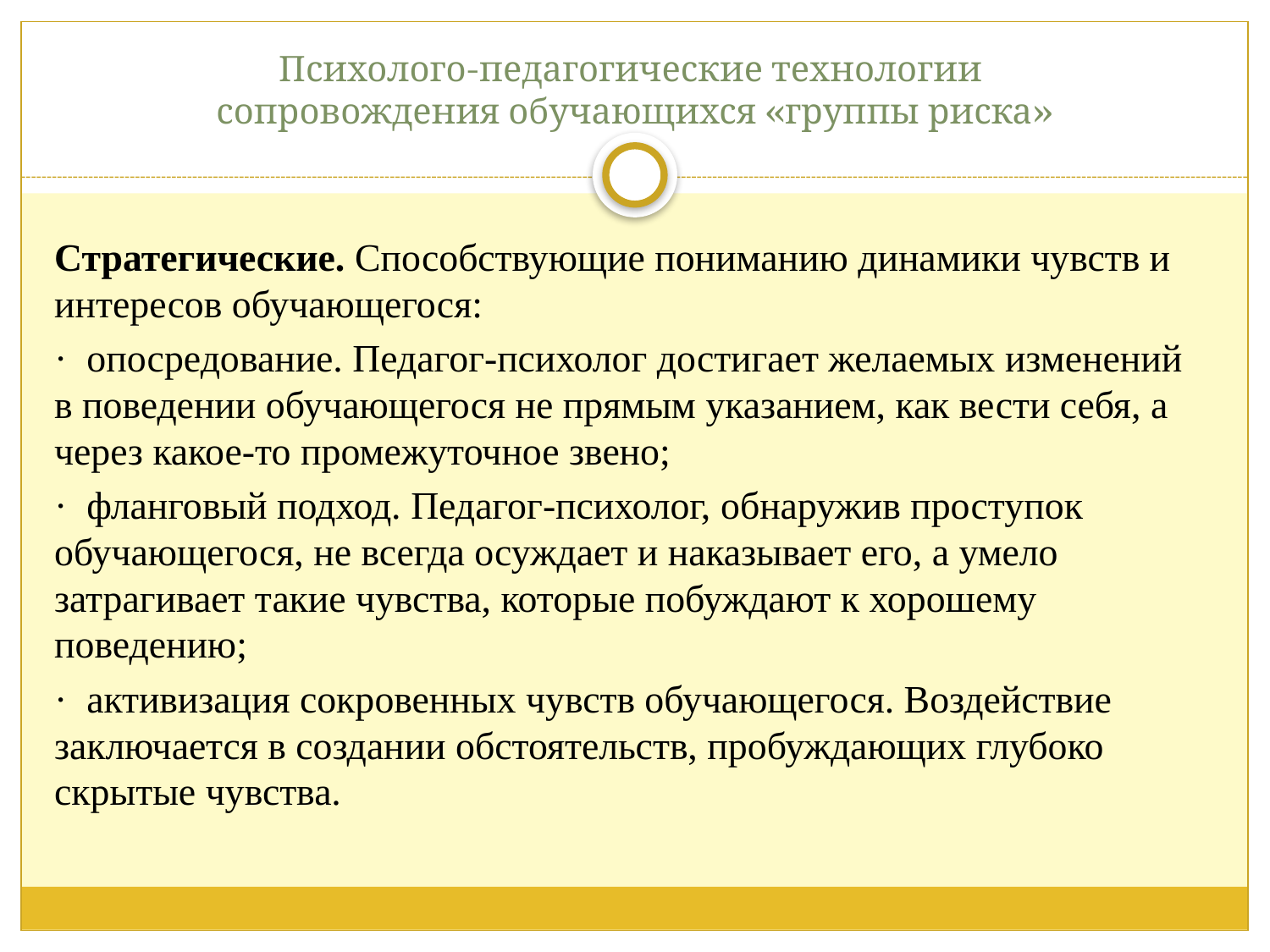

# Психолого-педагогические технологии сопровождения обучающихся «группы риска»
Стратегические. Способствующие пониманию динамики чувств и интересов обучающегося:
·  опосредование. Педагог-психолог достигает желаемых изменений в поведении обучающегося не прямым указанием, как вести себя, а через какое-то промежуточное звено;
·  фланговый подход. Педагог-психолог, обнаружив проступок обучающегося, не всегда осуждает и наказывает его, а умело затрагивает такие чувства, которые побуждают к хорошему поведению;
·  активизация сокровенных чувств обучающегося. Воздействие заключается в создании обстоятельств, пробуждающих глубоко скрытые чувства.